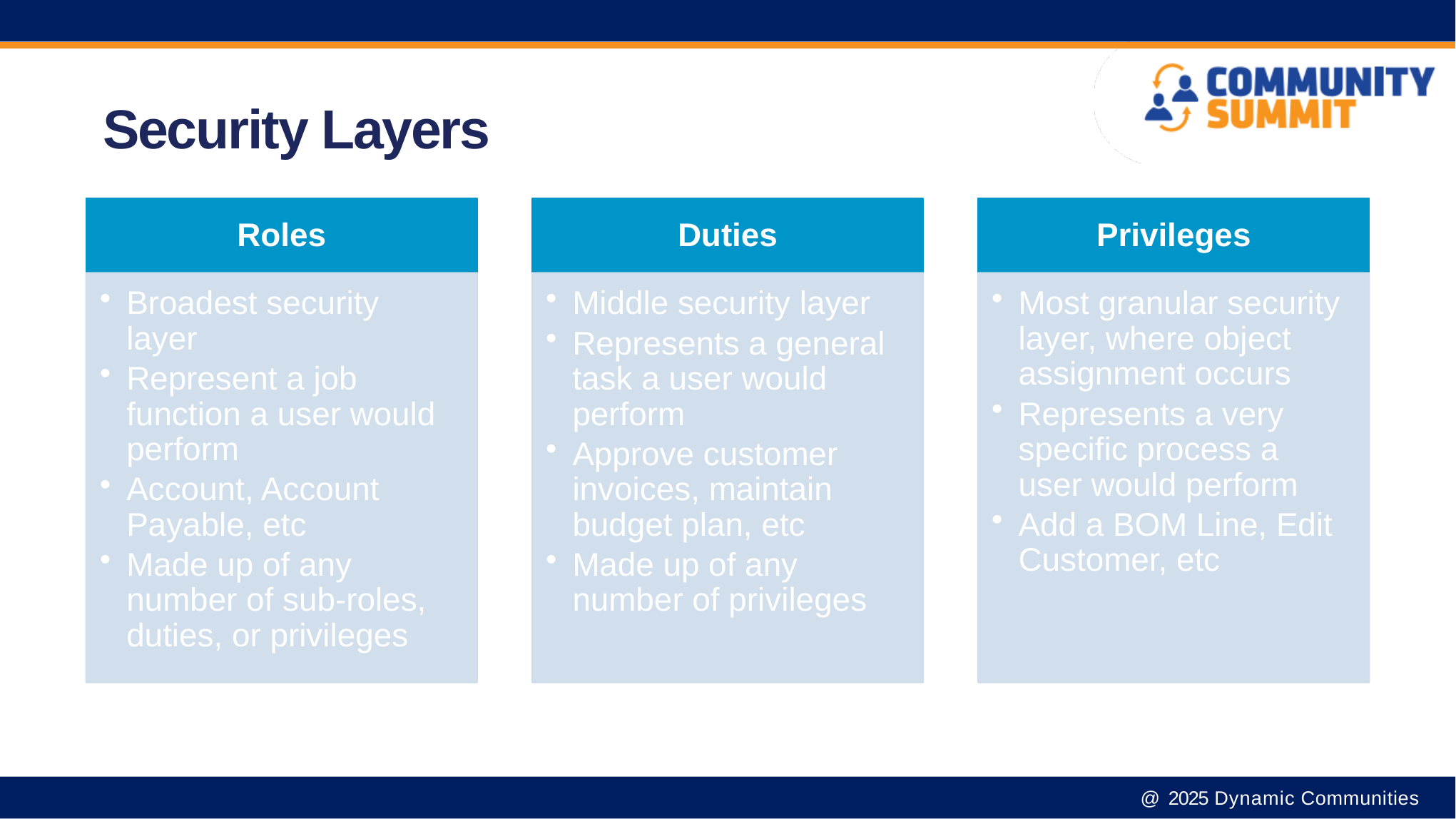

# Security Layers
Roles
Broadest security layer
Represent a job function a user would perform
Account, Account Payable, etc
Made up of any number of sub-roles, duties, or privileges
Duties
Middle security layer
Represents a general task a user would perform
Approve customer invoices, maintain budget plan, etc
Made up of any number of privileges
Privileges
Most granular security layer, where object assignment occurs
Represents a very specific process a user would perform
Add a BOM Line, Edit Customer, etc